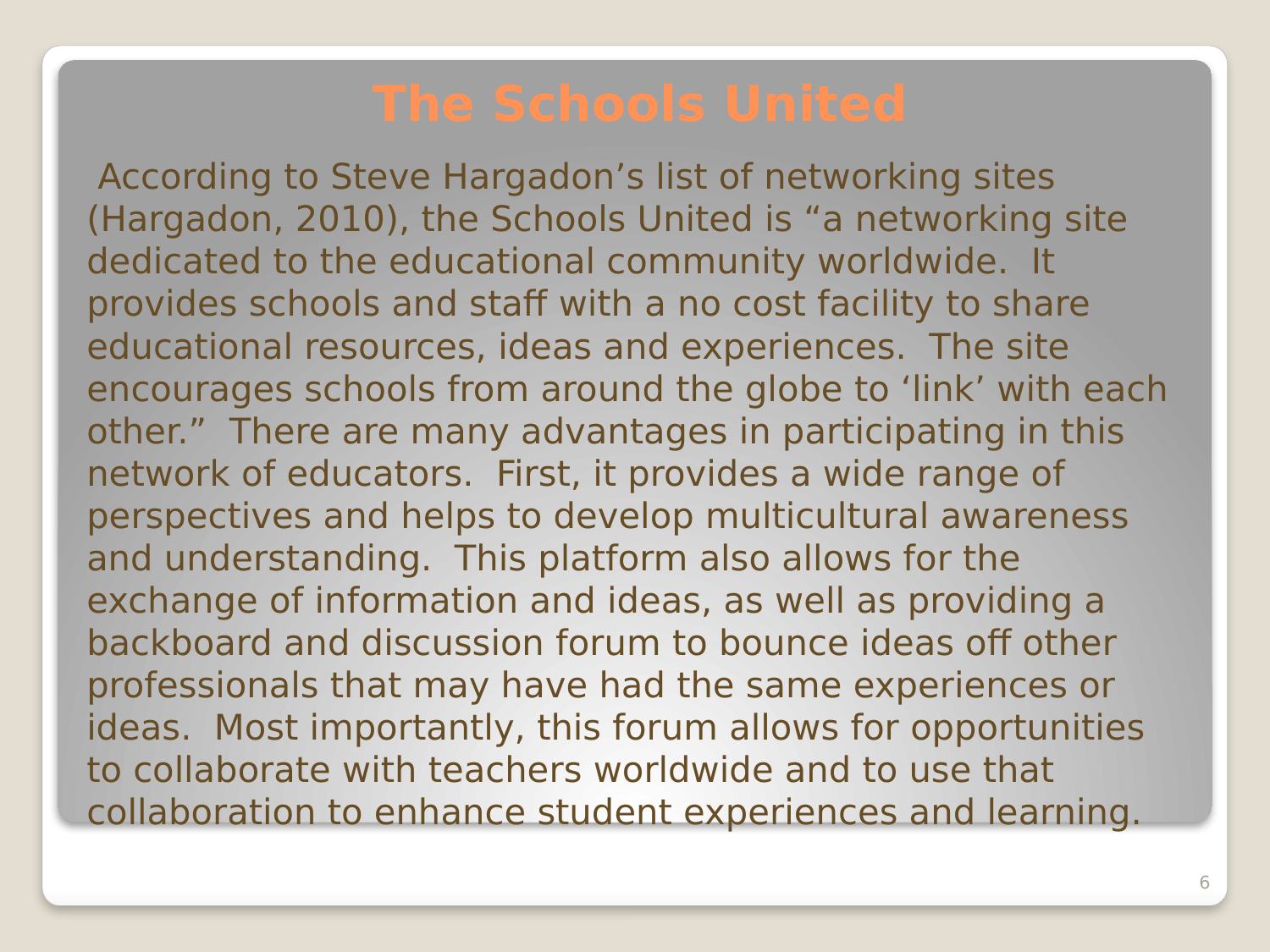

# The Schools United
 According to Steve Hargadon’s list of networking sites (Hargadon, 2010), the Schools United is “a networking site dedicated to the educational community worldwide.  It provides schools and staff with a no cost facility to share educational resources, ideas and experiences.  The site encourages schools from around the globe to ‘link’ with each other.”  There are many advantages in participating in this network of educators.  First, it provides a wide range of perspectives and helps to develop multicultural awareness and understanding.  This platform also allows for the exchange of information and ideas, as well as providing a backboard and discussion forum to bounce ideas off other professionals that may have had the same experiences or ideas.  Most importantly, this forum allows for opportunities to collaborate with teachers worldwide and to use that collaboration to enhance student experiences and learning.
6